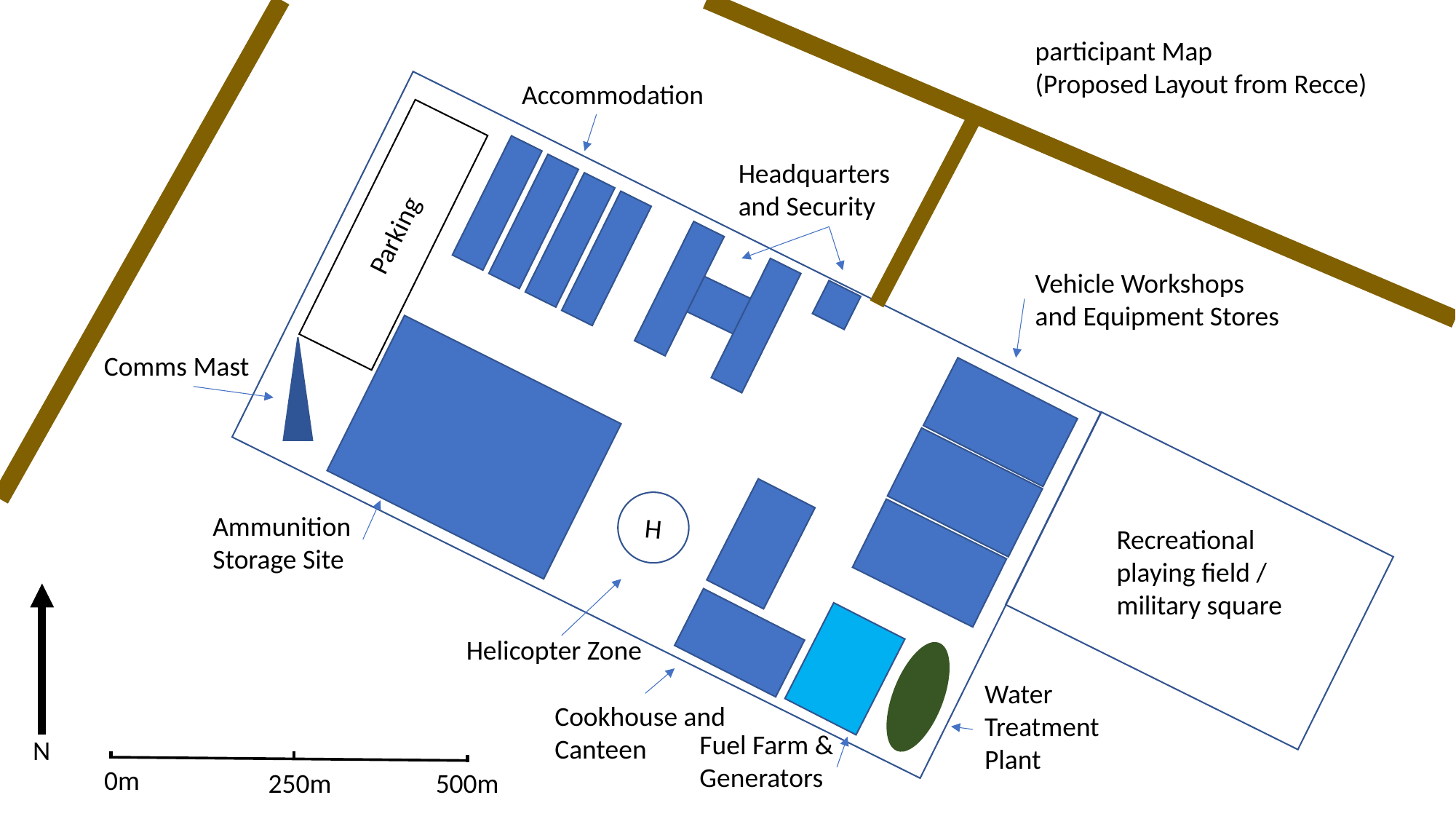

participant Map
(Proposed Layout from Recce)
Accommodation
Parking

Headquarters and Security

Vehicle Workshops and Equipment Stores

Comms Mast

H
Ammunition Storage Site
Recreational playing field / military square

Helicopter Zone

Water Treatment Plant
Cookhouse and Canteen
Fuel Farm & Generators
N
0m
500m
250m